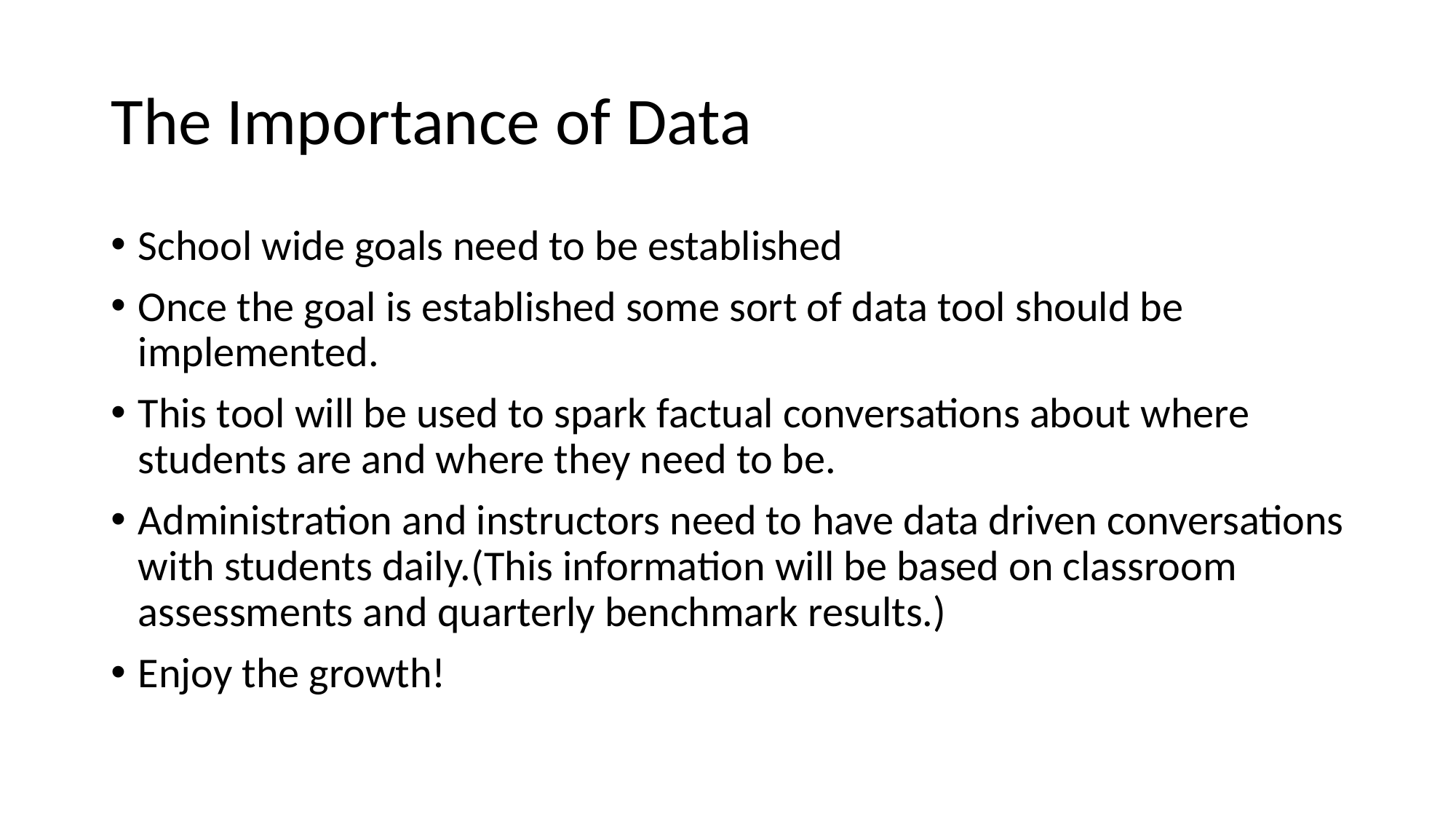

# The Importance of Data
School wide goals need to be established
Once the goal is established some sort of data tool should be implemented.
This tool will be used to spark factual conversations about where students are and where they need to be.
Administration and instructors need to have data driven conversations with students daily.(This information will be based on classroom assessments and quarterly benchmark results.)
Enjoy the growth!